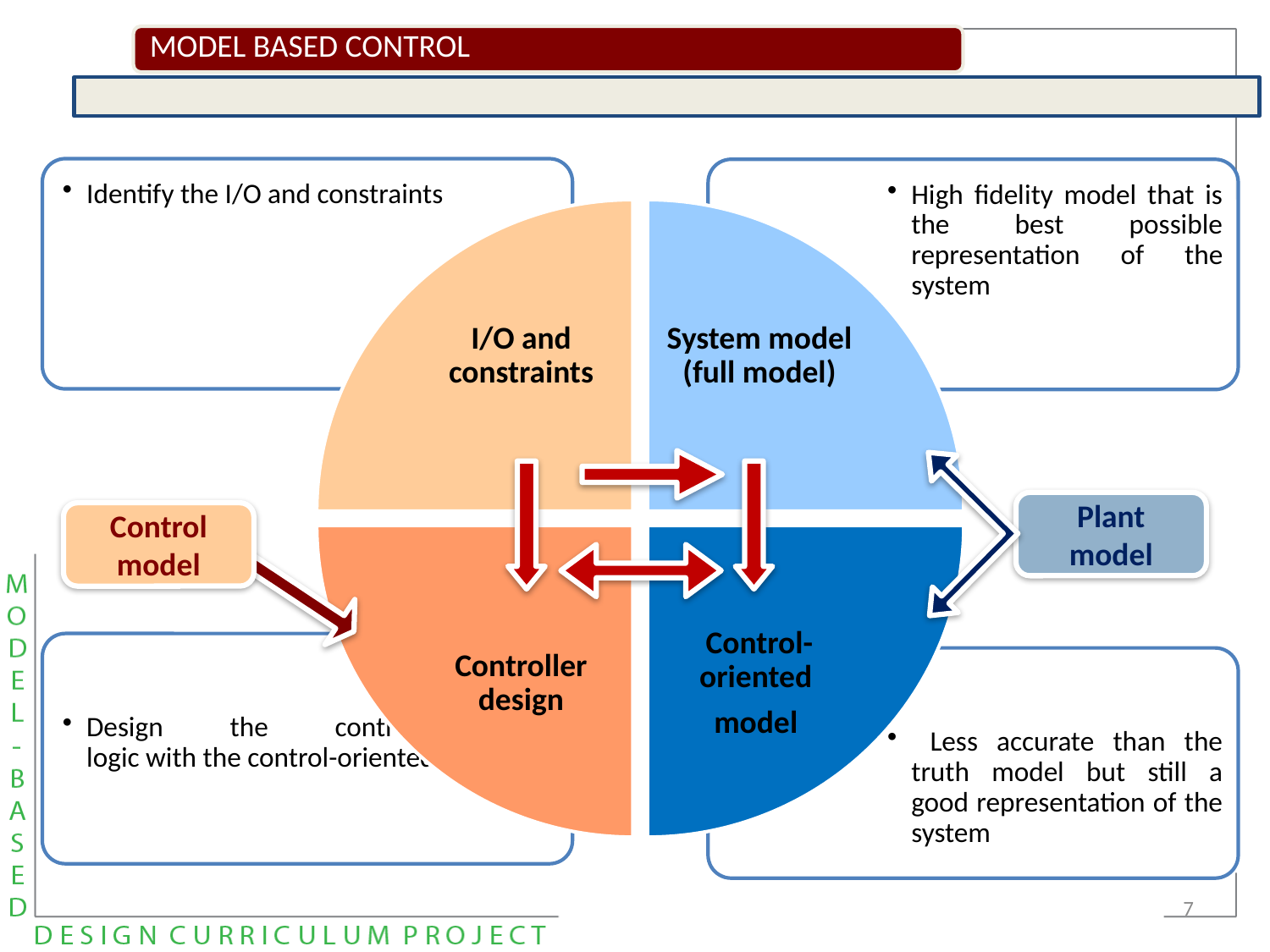

Model Based Control
 Less accurate than the truth model but still a good representation of the system
Design the control  .
logic with the control-oriented model
High fidelity model that is the best possible representation of the system
Identify the I/O and constraints
I/O and constraints

System model (full model)

Control-oriented
model

Controller design

Plant model
Control model

7